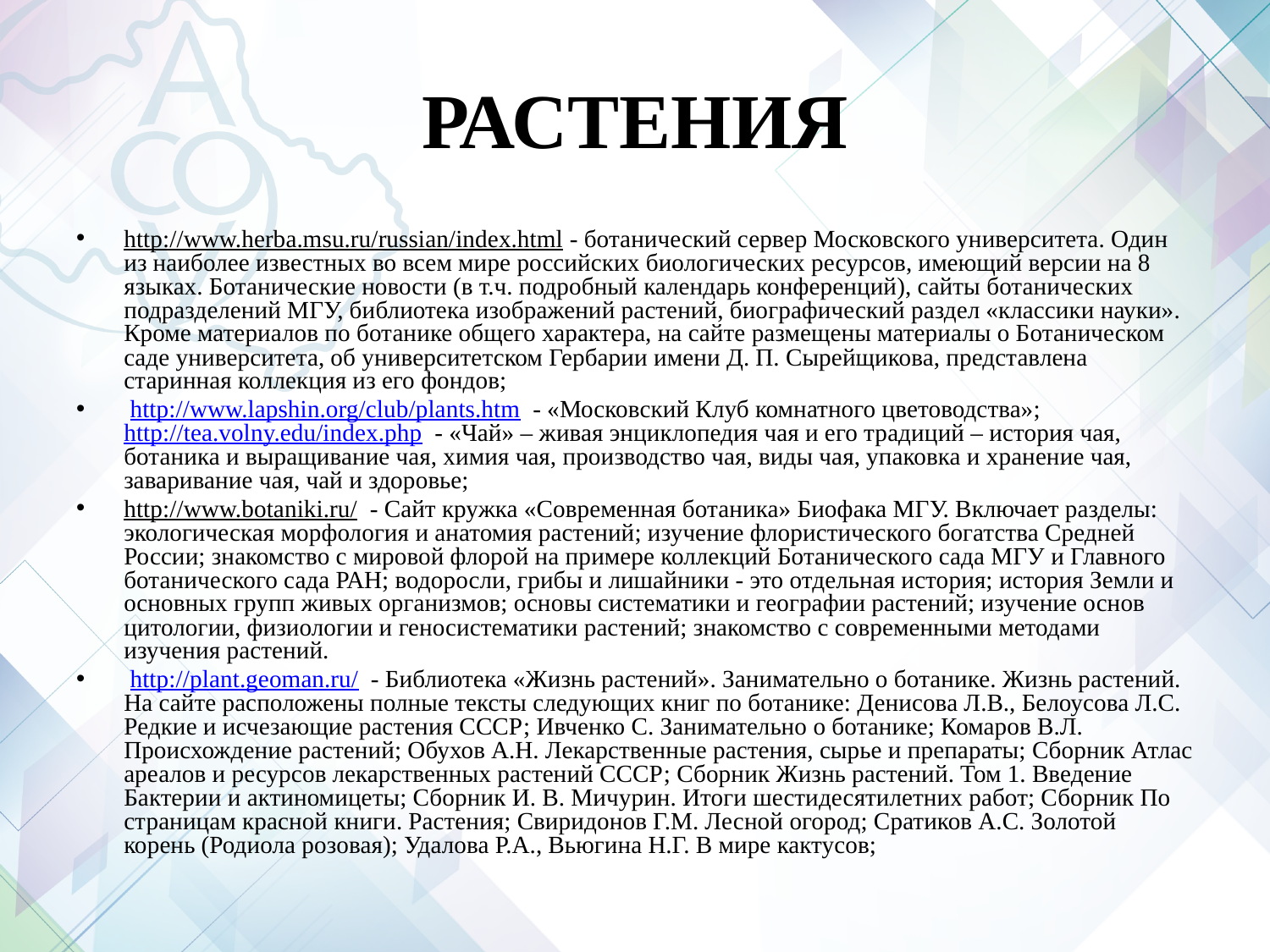

# РАСТЕНИЯ
http://www.herba.msu.ru/russian/index.html - ботанический сервер Московского университета. Один из наиболее известных во всем мире российских биологических ресурсов, имеющий версии на 8 языках. Ботанические новости (в т.ч. подробный календарь конференций), сайты ботанических подразделений МГУ, библиотека изображений растений, биографический раздел «классики науки». Кроме материалов по ботанике общего характера, на сайте размещены материалы о Ботаническом саде университета, об университетском Гербарии имени Д. П. Сырейщикова, представлена старинная коллекция из его фондов;
 http://www.lapshin.org/club/plants.htm  - «Московский Клуб комнатного цветоводства»; http://tea.volny.edu/index.php  - «Чай» – живая энциклопедия чая и его традиций – история чая, ботаника и выращивание чая, химия чая, производство чая, виды чая, упаковка и хранение чая, заваривание чая, чай и здоровье;
http://www.botaniki.ru/  - Сайт кружка «Современная ботаника» Биофака МГУ. Включает разделы: экологическая морфология и анатомия растений; изучение флористического богатства Средней России; знакомство с мировой флорой на примере коллекций Ботанического сада МГУ и Главного ботанического сада РАН; водоросли, грибы и лишайники - это отдельная история; история Земли и основных групп живых организмов; основы систематики и географии растений; изучение основ цитологии, физиологии и геносистематики растений; знакомство с современными методами изучения растений.
 http://plant.geoman.ru/  - Библиотека «Жизнь растений». Занимательно о ботанике. Жизнь растений. На сайте расположены полные тексты следующих книг по ботанике: Денисова Л.В., Белоусова Л.С. Редкие и исчезающие растения СССР; Ивченко С. Занимательно о ботанике; Комаров В.Л. Происхождение растений; Обухов А.Н. Лекарственные растения, сырье и препараты; Сборник Атлас ареалов и ресурсов лекарственных растений СССР; Сборник Жизнь растений. Том 1. Введение Бактерии и актиномицеты; Сборник И. В. Мичурин. Итоги шестидесятилетних работ; Сборник По страницам красной книги. Растения; Свиридонов Г.М. Лесной огород; Сратиков А.С. Золотой корень (Родиола розовая); Удалова Р.А., Вьюгина Н.Г. В мире кактусов;